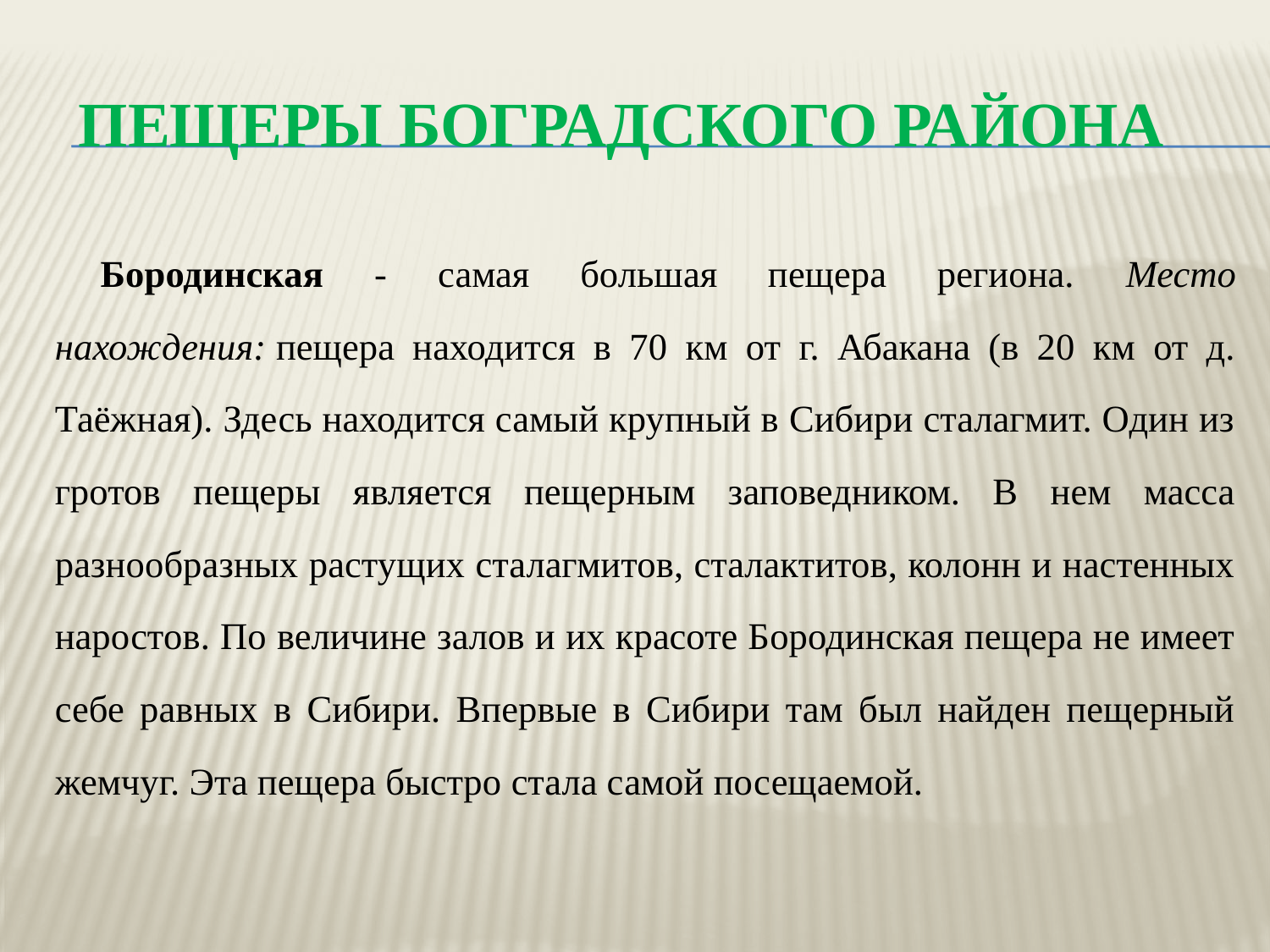

# Пещеры Боградского района
Бородинская - самая большая пещера региона. Место нахождения: пещера находится в 70 км от г. Абакана (в 20 км от д. Таёжная). Здесь находится самый крупный в Сибири сталагмит. Один из гротов пещеры является пещерным заповедником. В нем масса разнообразных растущих сталагмитов, сталактитов, колонн и настенных наростов. По величине залов и их красоте Бородинская пещера не имеет себе равных в Сибири. Впервые в Сибири там был найден пещерный жемчуг. Эта пещера быстро стала самой посещаемой.